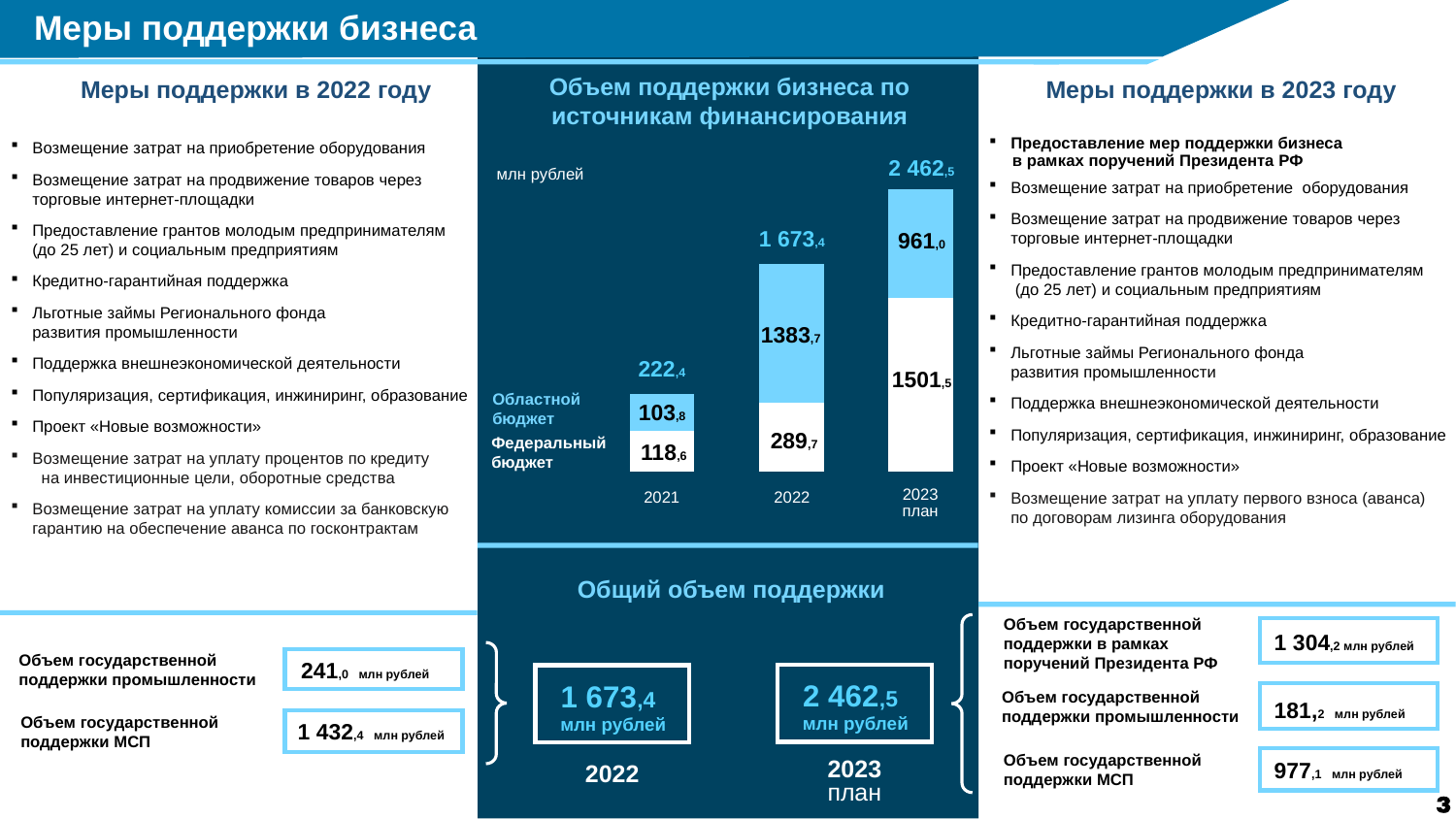

Меры поддержки бизнеса

Объем поддержки бизнеса по источникам финансирования
Меры поддержки в 2022 году
Меры поддержки в 2023 году

### Chart

| Category | Фед бюджет | Областной бюджет |
|---|---|---|
| 2021 | 350.0 | 320.0 |
| 2022 | 600.0 | 1200.0 |
| 2023 | 1505.3 | 938.2 |
Предоставление мер поддержки бизнеса
     в рамках поручений Президента РФ

Возмещение затрат на приобретение  оборудования
Возмещение затрат на продвижение товаров через торговые интернет-площадки
Предоставление грантов молодым предпринимателям
 (до 25 лет) и социальным предприятиям
Кредитно-гарантийная поддержка
Льготные займы Регионального фонда                          развития промышленности
Поддержка внешнеэкономической деятельности
Популяризация, сертификация, инжиниринг, образование
Проект «Новые возможности»
Возмещение затрат на уплату первого взноса (аванса)
по договорам лизинга оборудования
Возмещение затрат на приобретение оборудования
Возмещение затрат на продвижение товаров через торговые интернет-площадки
Предоставление грантов молодым предпринимателям (до 25 лет) и социальным предприятиям
Кредитно-гарантийная поддержка
Льготные займы Регионального фонда                        развития промышленности
Поддержка внешнеэкономической деятельности
Популяризация, сертификация, инжиниринг, образование
Проект «Новые возможности»
Возмещение затрат на уплату процентов по кредиту            на инвестиционные цели, оборотные средства
Возмещение затрат на уплату комиссии за банковскую гарантию на обеспечение аванса по госконтрактам
2 462,5
млн рублей
1 673,4
961,0
1383,7
222,4
1501,5
Областной
бюджет
103,8
289,7
Федеральный
бюджет
118,6
2023
план
2022
2021

Общий объем поддержки

Объем государственной поддержки в рамках
поручений Президента РФ

1 304,2 млн рублей

241,0 млн рублей
Объем государственной
поддержки промышленности

2 462,5
млн рублей
1 673,4
млн рублей
Объем государственной
поддержки промышленности

181,2 млн рублей
1 432,4 млн рублей
Объем государственной
поддержки МСП

977,1 млн рублей
Объем государственной
поддержки МСП

2022
2023
план
3